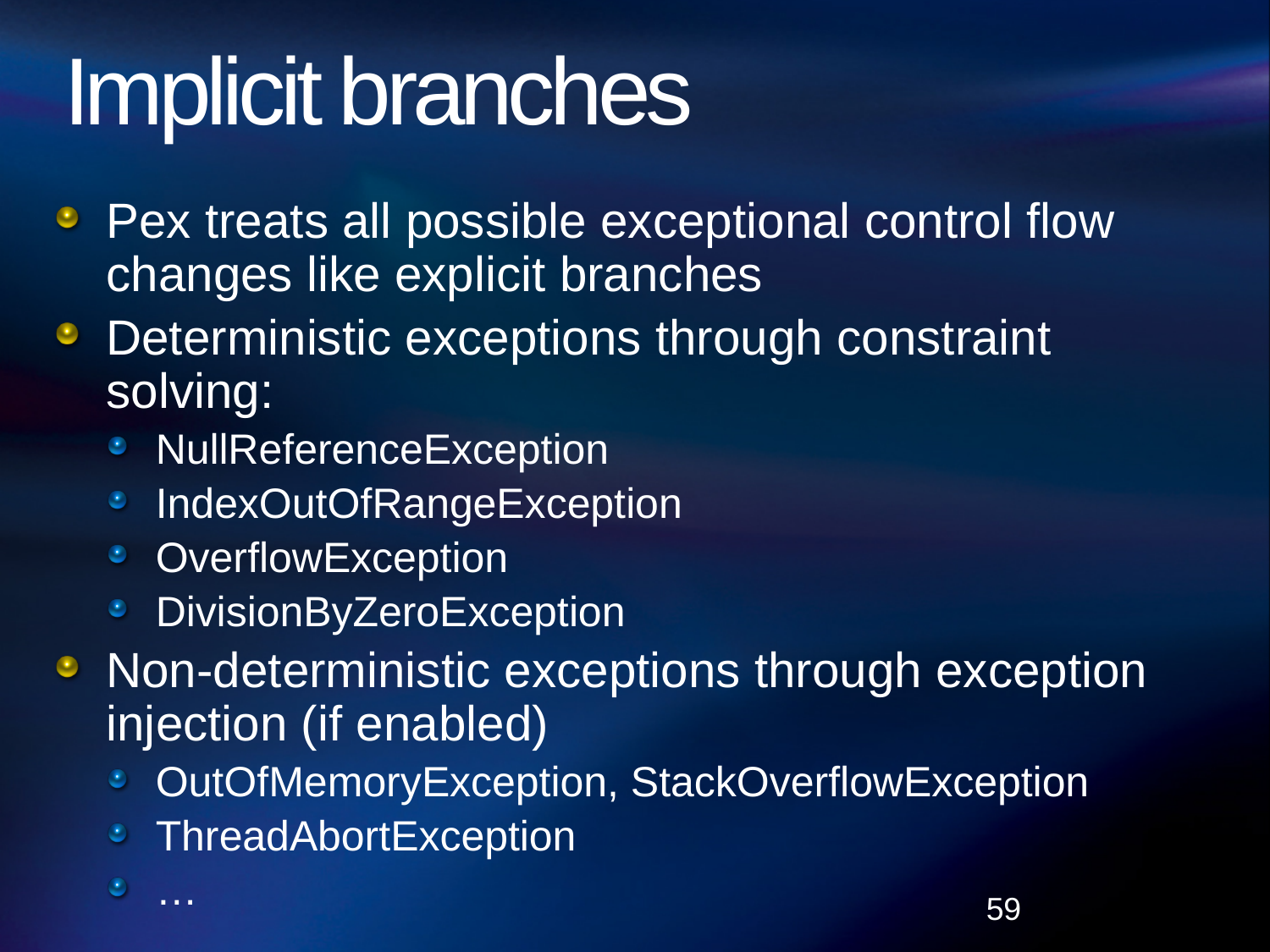

# Implicit branches
Pex treats all possible exceptional control flow changes like explicit branches
Deterministic exceptions through constraint solving:
NullReferenceException
IndexOutOfRangeException
OverflowException
DivisionByZeroException
Non-deterministic exceptions through exception injection (if enabled)
OutOfMemoryException, StackOverflowException
ThreadAbortException
…

59